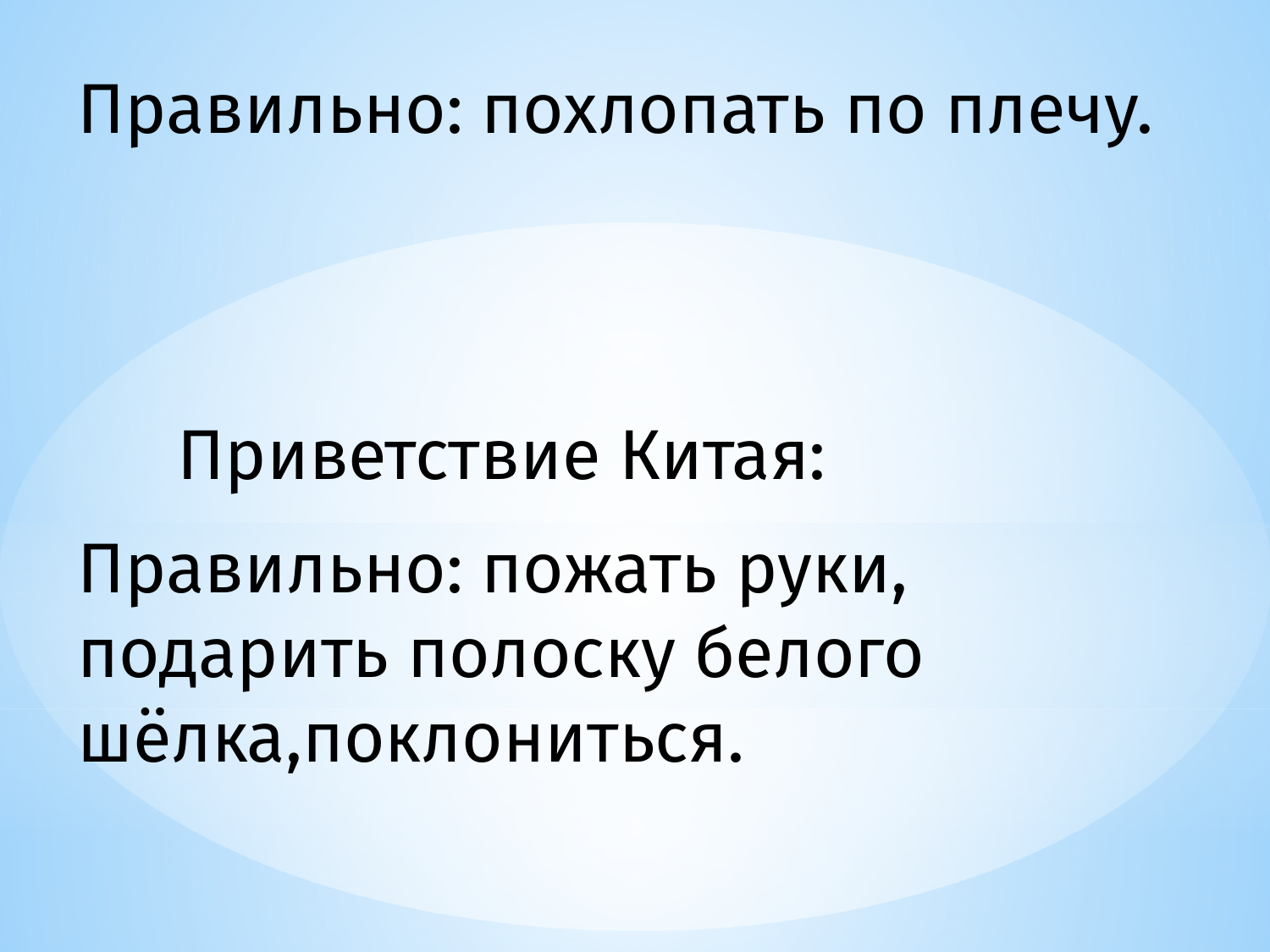

Правильно: похлопать по плечу.
Приветствие Китая:
Правильно: пожать руки, подарить полоску белого шёлка,поклониться.